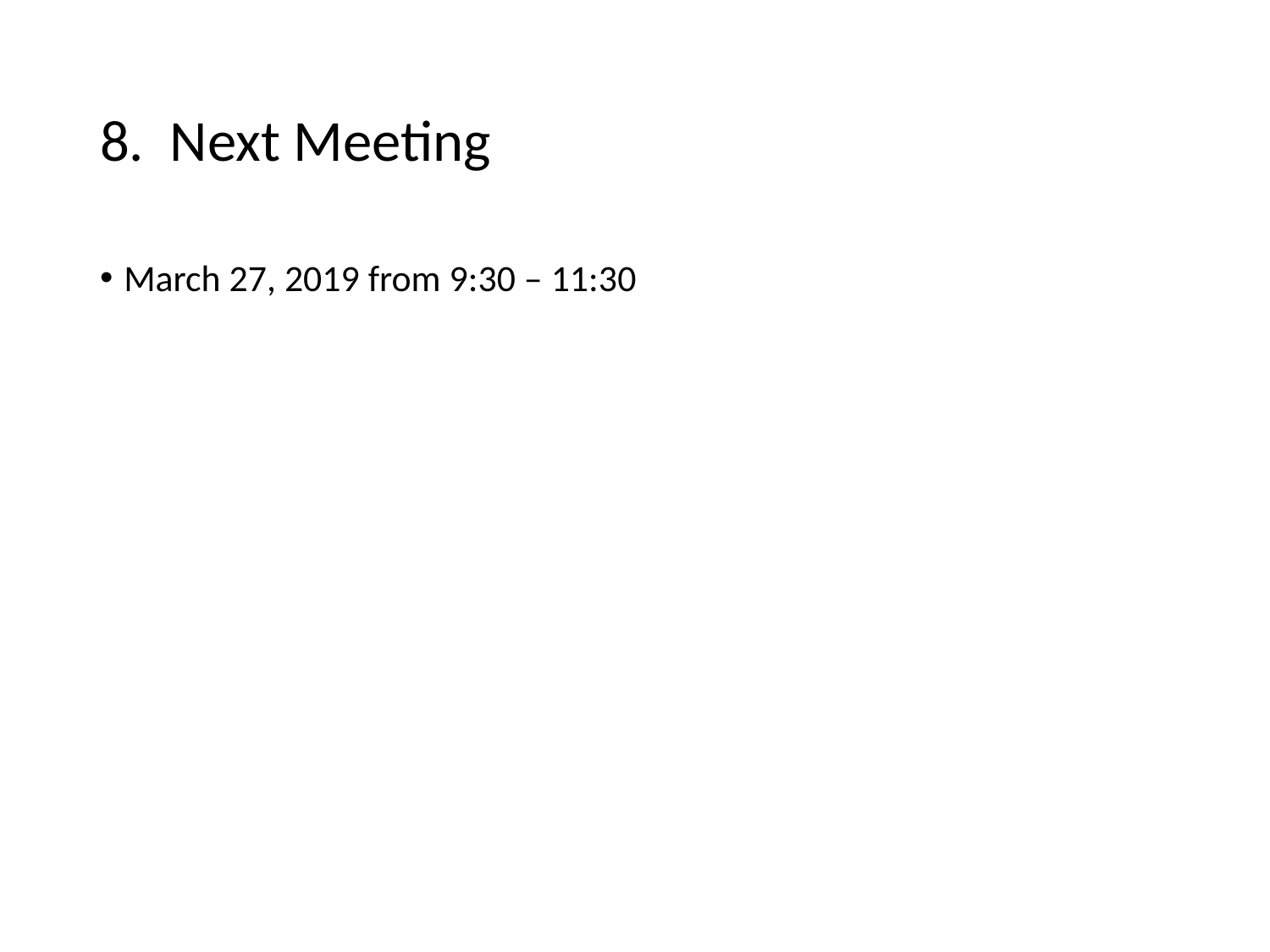

# 8.  Next Meeting
March 27, 2019 from 9:30 – 11:30